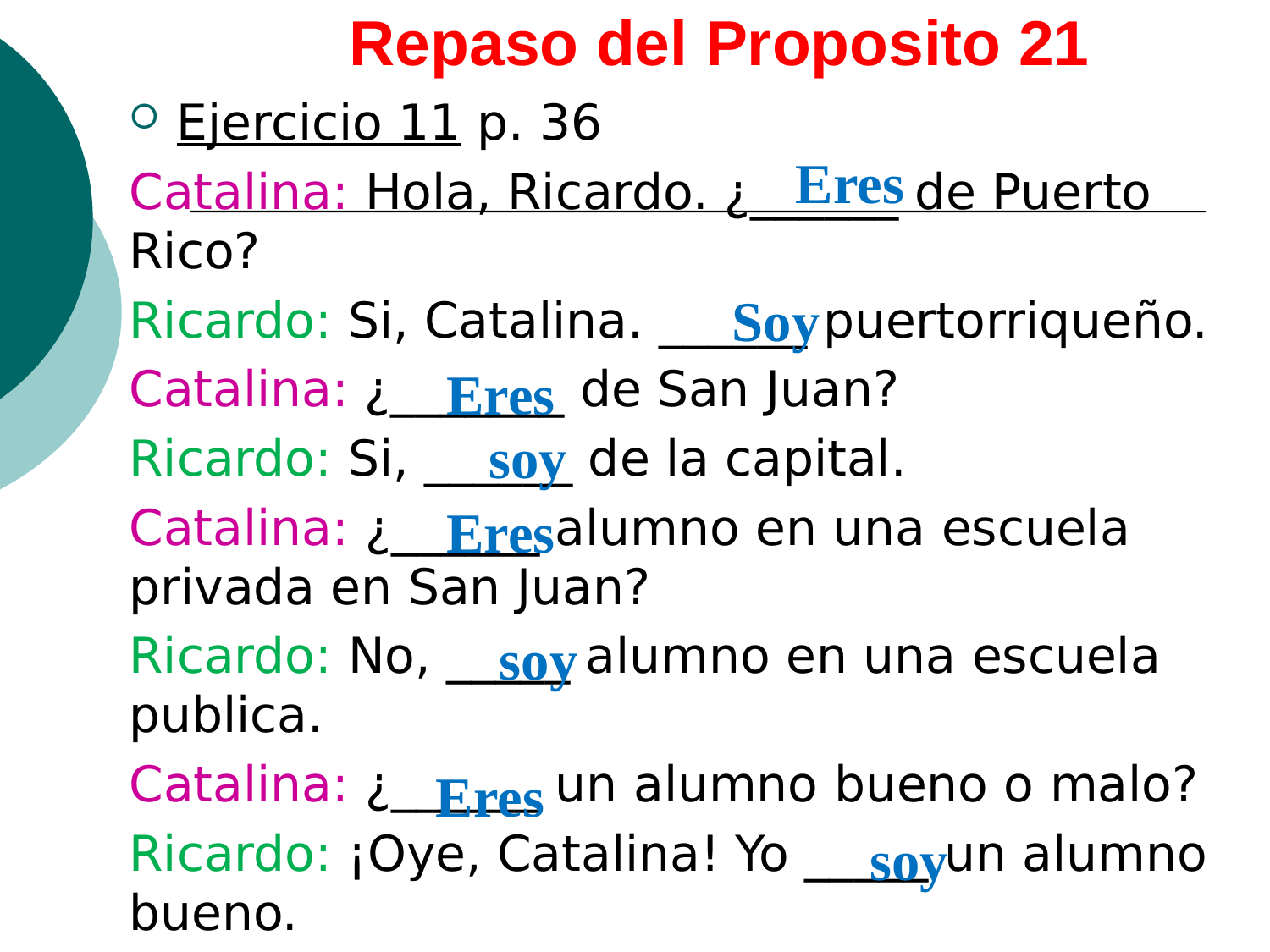

# Repaso del Proposito 21
Ejercicio 11 p. 36
Catalina: Hola, Ricardo. ¿______ de Puerto Rico?
Ricardo: Si, Catalina. ______ puertorriqueño.
Catalina: ¿_______ de San Juan?
Ricardo: Si, ______ de la capital.
Catalina: ¿______ alumno en una escuela privada en San Juan?
Ricardo: No, _____ alumno en una escuela publica.
Catalina: ¿______ un alumno bueno o malo?
Ricardo: ¡Oye, Catalina! Yo _____ un alumno bueno.
Eres
Soy
Eres
soy
Eres
soy
Eres
soy